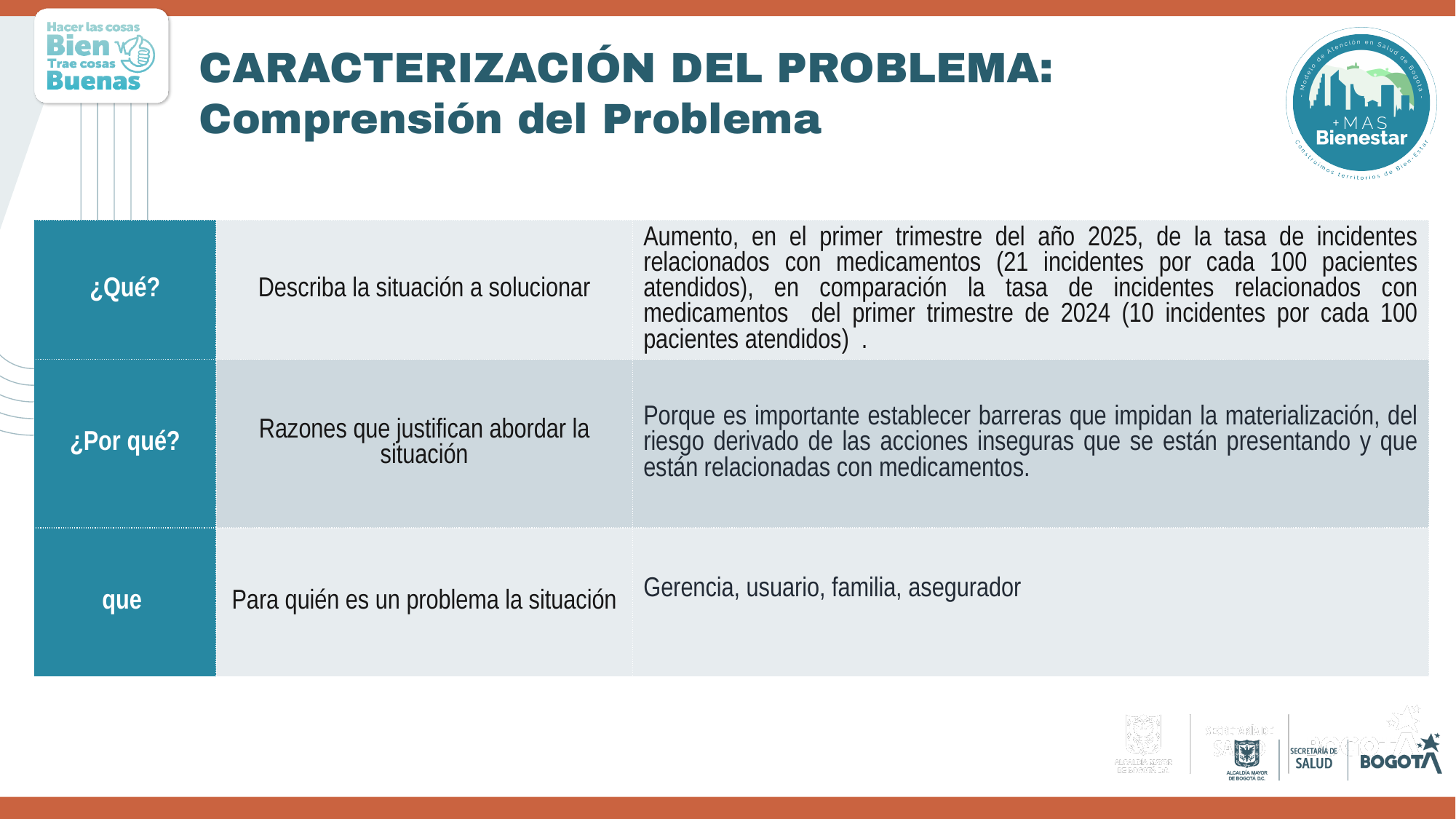

CARACTERIZACIÓN DEL PROBLEMA:
Comprensión del Problema
| ¿Qué? | Describa la situación a solucionar | Aumento, en el primer trimestre del año 2025, de la tasa de incidentes relacionados con medicamentos (21 incidentes por cada 100 pacientes atendidos), en comparación la tasa de incidentes relacionados con medicamentos del primer trimestre de 2024 (10 incidentes por cada 100 pacientes atendidos) . |
| --- | --- | --- |
| ¿Por qué? | Razones que justifican abordar la situación | Porque es importante establecer barreras que impidan la materialización, del riesgo derivado de las acciones inseguras que se están presentando y que están relacionadas con medicamentos. |
| que | Para quién es un problema la situación | Gerencia, usuario, familia, asegurador |